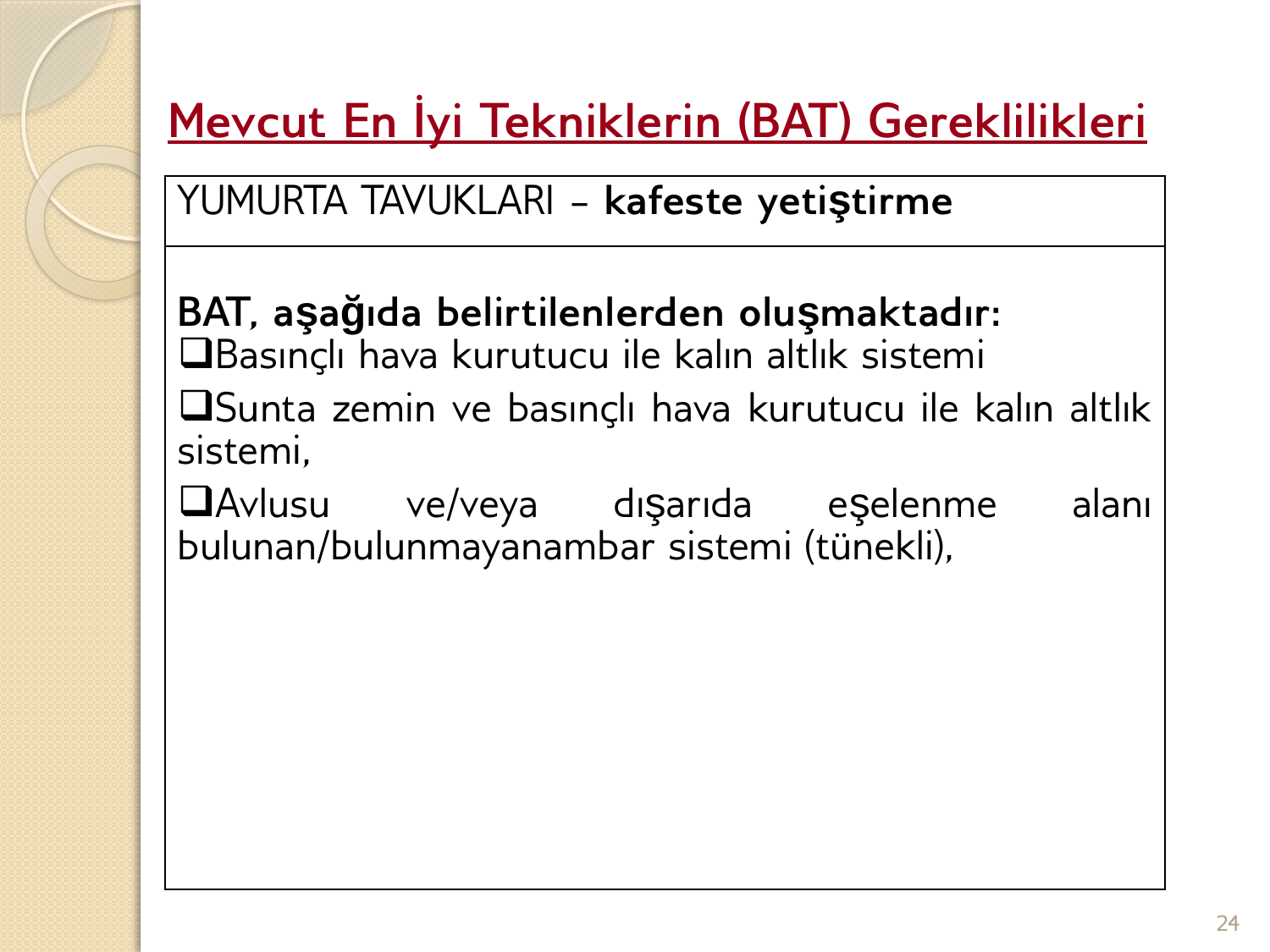

# Mevcut En İyi Tekniklerin (BAT) Gereklilikleri
| YUMURTA TAVUKLARI – kafeste yetiştirme |
| --- |
| BAT, aşağıda belirtilenlerden oluşmaktadır: Basınçlı hava kurutucu ile kalın altlık sistemi Sunta zemin ve basınçlı hava kurutucu ile kalın altlık sistemi, Avlusu ve/veya dışarıda eşelenme alanı bulunan/bulunmayanambar sistemi (tünekli), |
24